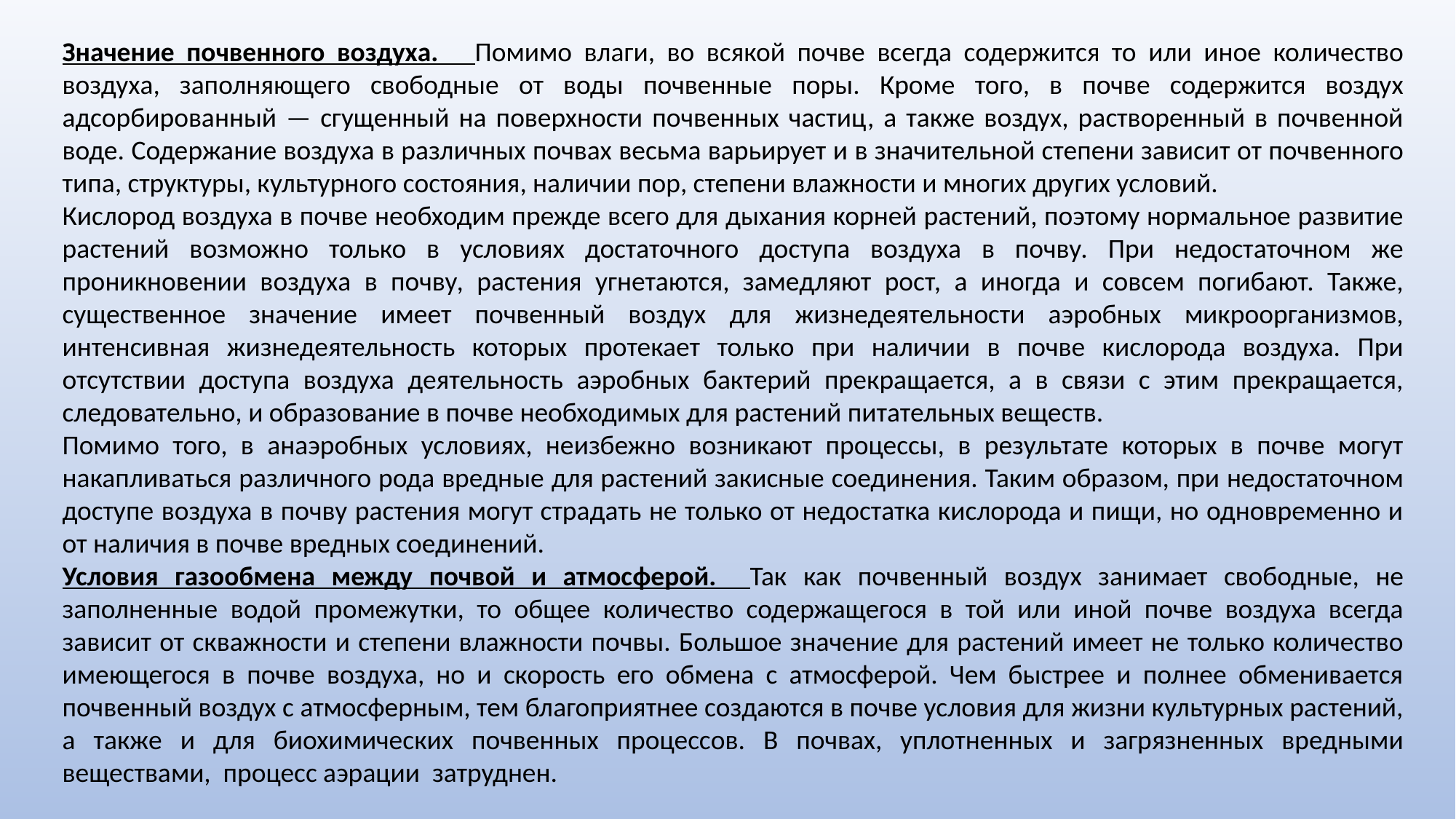

Значение почвенного воздуха.   Помимо влаги, во всякой почве всегда содержится то или иное количество воздуха, заполняющего свободные от воды почвенные поры. Кроме того, в почве содержится воздух адсорбированный — сгущенный на поверхности почвенных частиц, а также воздух, растворенный в почвенной воде. Содержание воздуха в различных почвах весьма варьирует и в значительной степени зависит от почвенного типа, структуры, культурного состояния, наличии пор, степени влажности и многих других условий.
Кислород воздуха в почве необходим прежде всего для дыхания корней растений, поэтому нормальное развитие растений возможно только в условиях достаточного доступа воздуха в почву. При недостаточном же проникновении воздуха в почву, растения угнетаются, замедляют рост, а иногда и совсем погибают. Также, существенное значение имеет почвенный воздух для жизнедеятельности аэробных микроорганизмов, интенсивная жизнедеятельность которых протекает только при наличии в почве кислорода воздуха. При отсутствии доступа воздуха деятельность аэробных бактерий прекращается, а в связи с этим прекращается, следовательно, и образование в почве необходимых для растений питательных веществ.
Помимо того, в анаэробных условиях, неизбежно возникают процессы, в результате которых в почве могут накапливаться различного рода вредные для растений закисные соединения. Таким образом, при недостаточном доступе воздуха в почву растения могут страдать не только от недостатка кислорода и пищи, но одновременно и от наличия в почве вредных соединений.
Условия газообмена между почвой и атмосферой.  Так как почвенный воздух занимает свободные, не заполненные водой промежутки, то общее количество содержащегося в той или иной почве воздуха всегда зависит от скважности и степени влажности почвы. Большое значение для растений имеет не только количество имеющегося в почве воздуха, но и скорость его обмена с атмосферой. Чем быстрее и полнее обменивается почвенный воздух с атмосферным, тем благоприятнее создаются в почве условия для жизни культурных растений, а также и для биохимических почвенных процессов. В почвах, уплотненных и загрязненных вредными веществами,  процесс аэрации  затруднен.